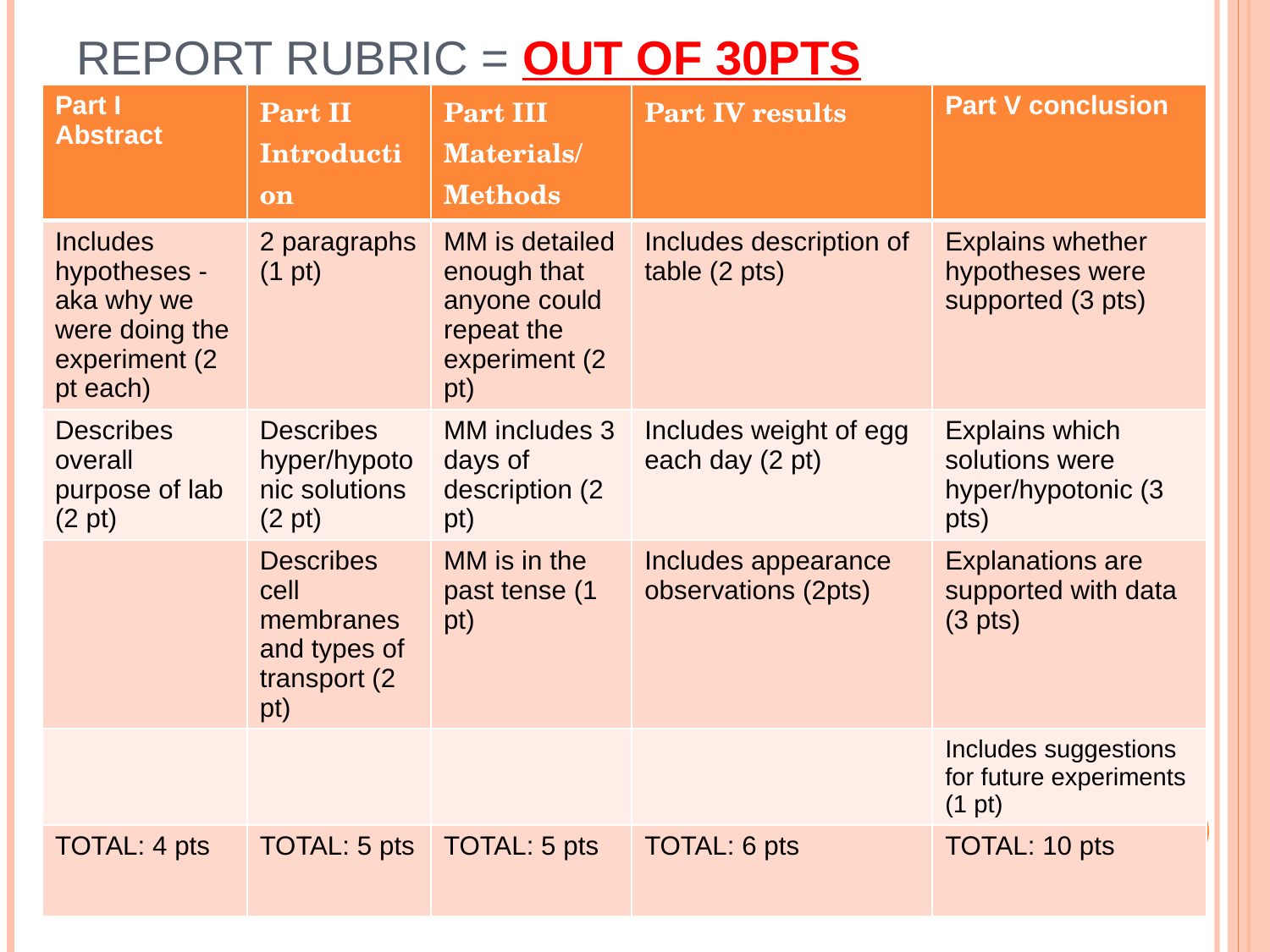

# Report Rubric = out of 30pts
| Part I Abstract | Part II Introduction | Part III Materials/ Methods | Part IV results | Part V conclusion |
| --- | --- | --- | --- | --- |
| Includes hypotheses - aka why we were doing the experiment (2 pt each) | 2 paragraphs (1 pt) | MM is detailed enough that anyone could repeat the experiment (2 pt) | Includes description of table (2 pts) | Explains whether hypotheses were supported (3 pts) |
| Describes overall purpose of lab (2 pt) | Describes hyper/hypotonic solutions (2 pt) | MM includes 3 days of description (2 pt) | Includes weight of egg each day (2 pt) | Explains which solutions were hyper/hypotonic (3 pts) |
|  | Describes cell membranes and types of transport (2 pt) | MM is in the past tense (1 pt) | Includes appearance observations (2pts) | Explanations are supported with data (3 pts) |
|  |  |  |  | Includes suggestions for future experiments (1 pt) |
| TOTAL: 4 pts | TOTAL: 5 pts | TOTAL: 5 pts | TOTAL: 6 pts | TOTAL: 10 pts |